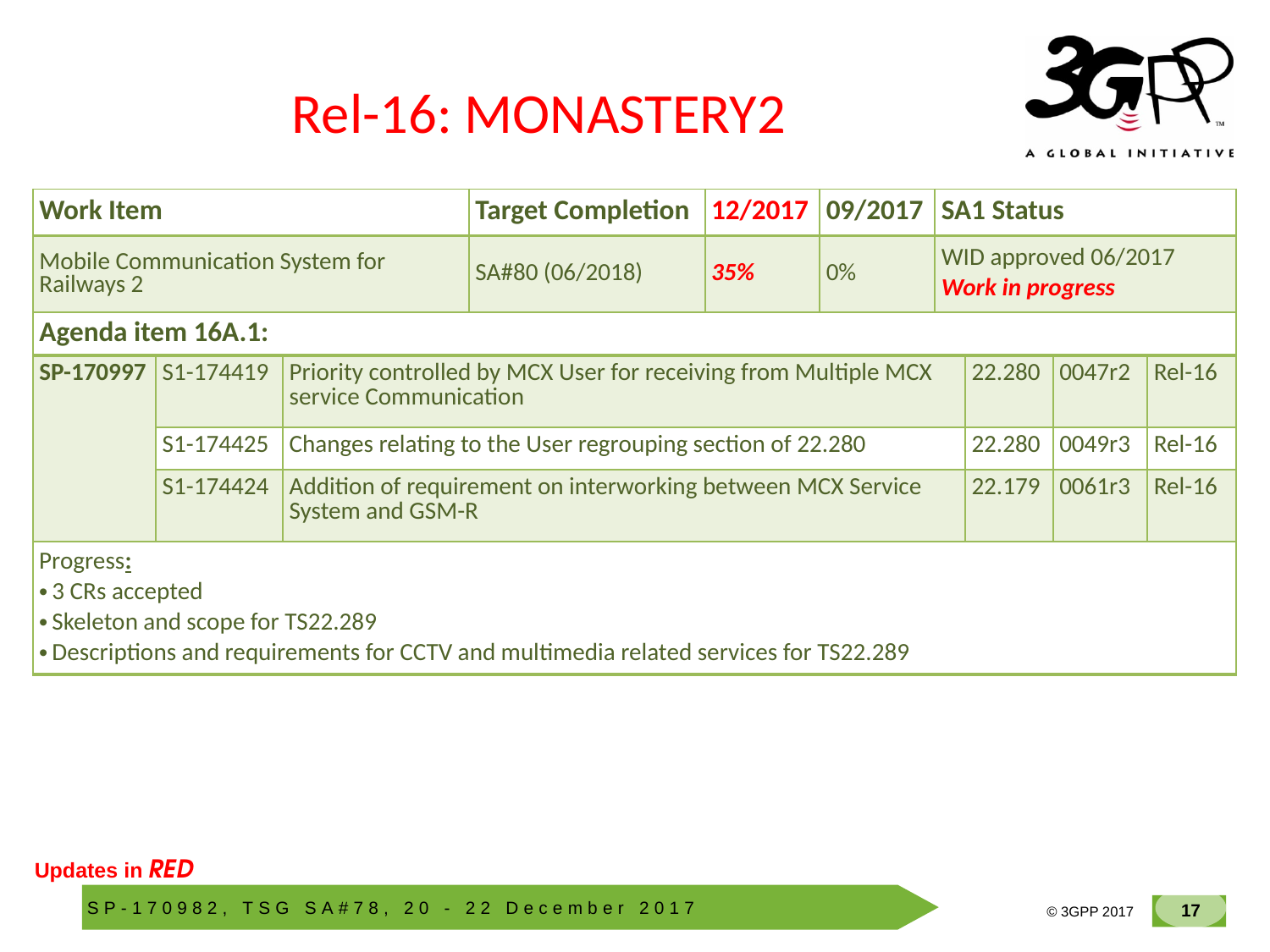

# Rel-16: MONASTERY2
| Work Item | Target Completion | 12/2017 | 09/2017 | SA1 Status |
| --- | --- | --- | --- | --- |
| Mobile Communication System for Railways 2 | SA#80 (06/2018) | 35% | 0% | WID approved 06/2017 Work in progress |
| Agenda item 16A.1: |
| --- |
| SP-170997 | S1-174419 | Priority controlled by MCX User for receiving from Multiple MCX service Communication | 22.280 | 0047r2 | Rel-16 |
| --- | --- | --- | --- | --- | --- |
|  | S1-174425 | Changes relating to the User regrouping section of 22.280 | 22.280 | 0049r3 | Rel-16 |
|  | S1-174424 | Addition of requirement on interworking between MCX Service System and GSM-R | 22.179 | 0061r3 | Rel-16 |
| Progress: 3 CRs accepted Skeleton and scope for TS22.289 Descriptions and requirements for CCTV and multimedia related services for TS22.289 |
| --- |
Updates in RED